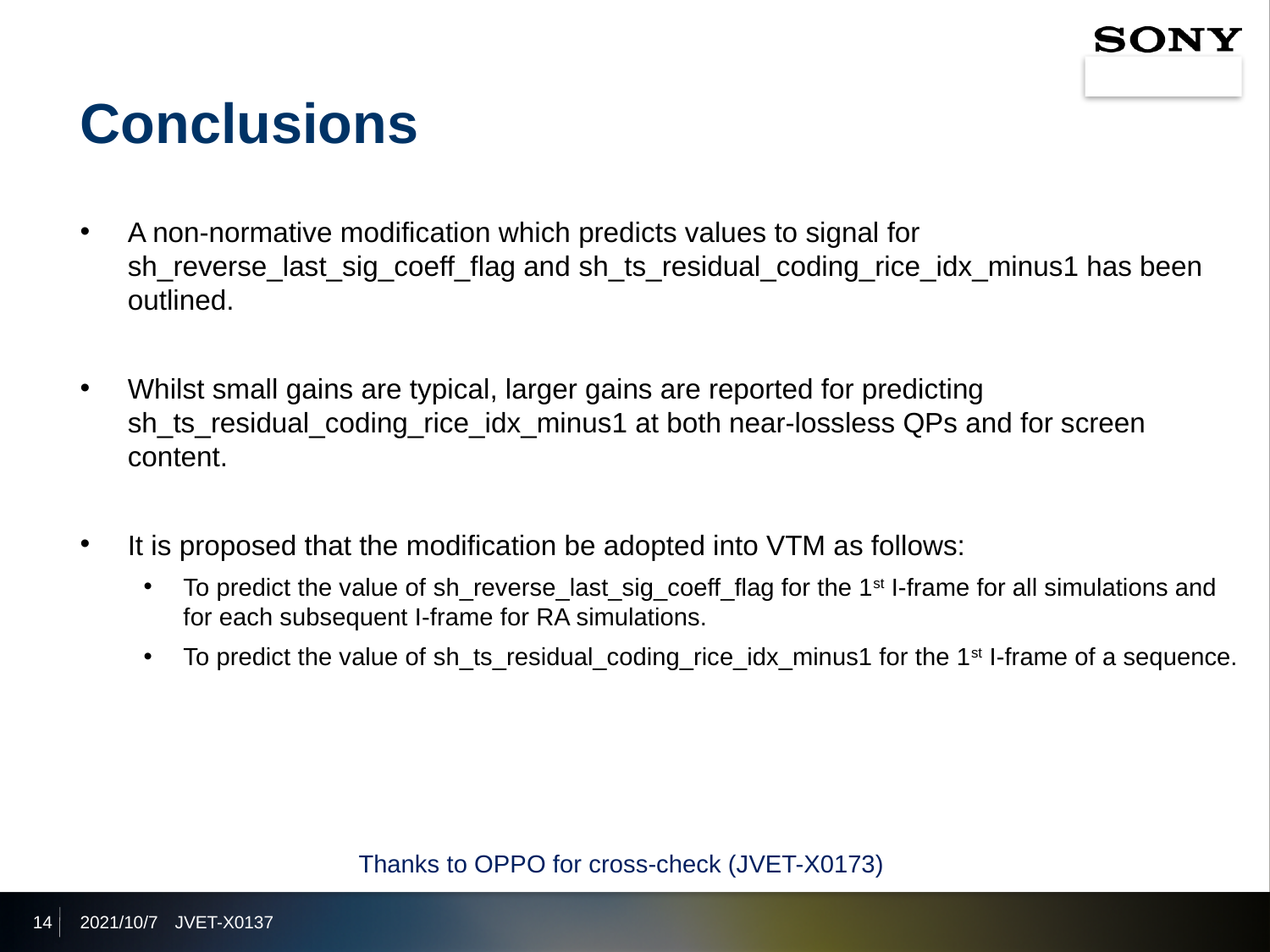

# Conclusions

A non-normative modification which predicts values to signal for sh_reverse_last_sig_coeff_flag and sh_ts_residual_coding_rice_idx_minus1 has been outlined.

Whilst small gains are typical, larger gains are reported for predicting sh_ts_residual_coding_rice_idx_minus1 at both near-lossless QPs and for screen content.

It is proposed that the modification be adopted into VTM as follows:
To predict the value of sh_reverse_last_sig_coeff_flag for the 1st I-frame for all simulations and for each subsequent I-frame for RA simulations.
To predict the value of sh_ts_residual_coding_rice_idx_minus1 for the 1st I-frame of a sequence.

Thanks to OPPO for cross-check (JVET-X0173)
14
2021/10/7
JVET-X0137